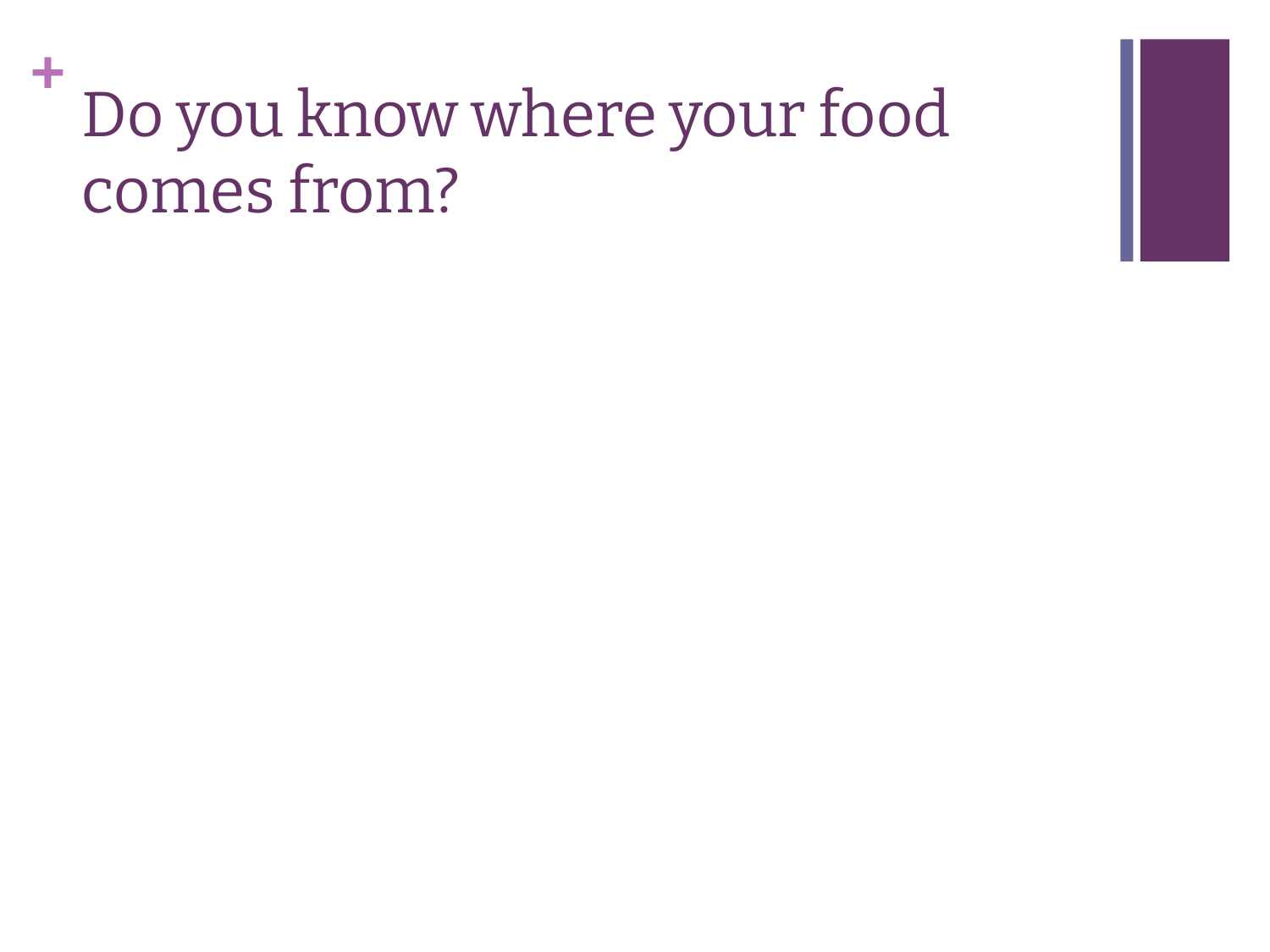

# Do you know where your food comes from?